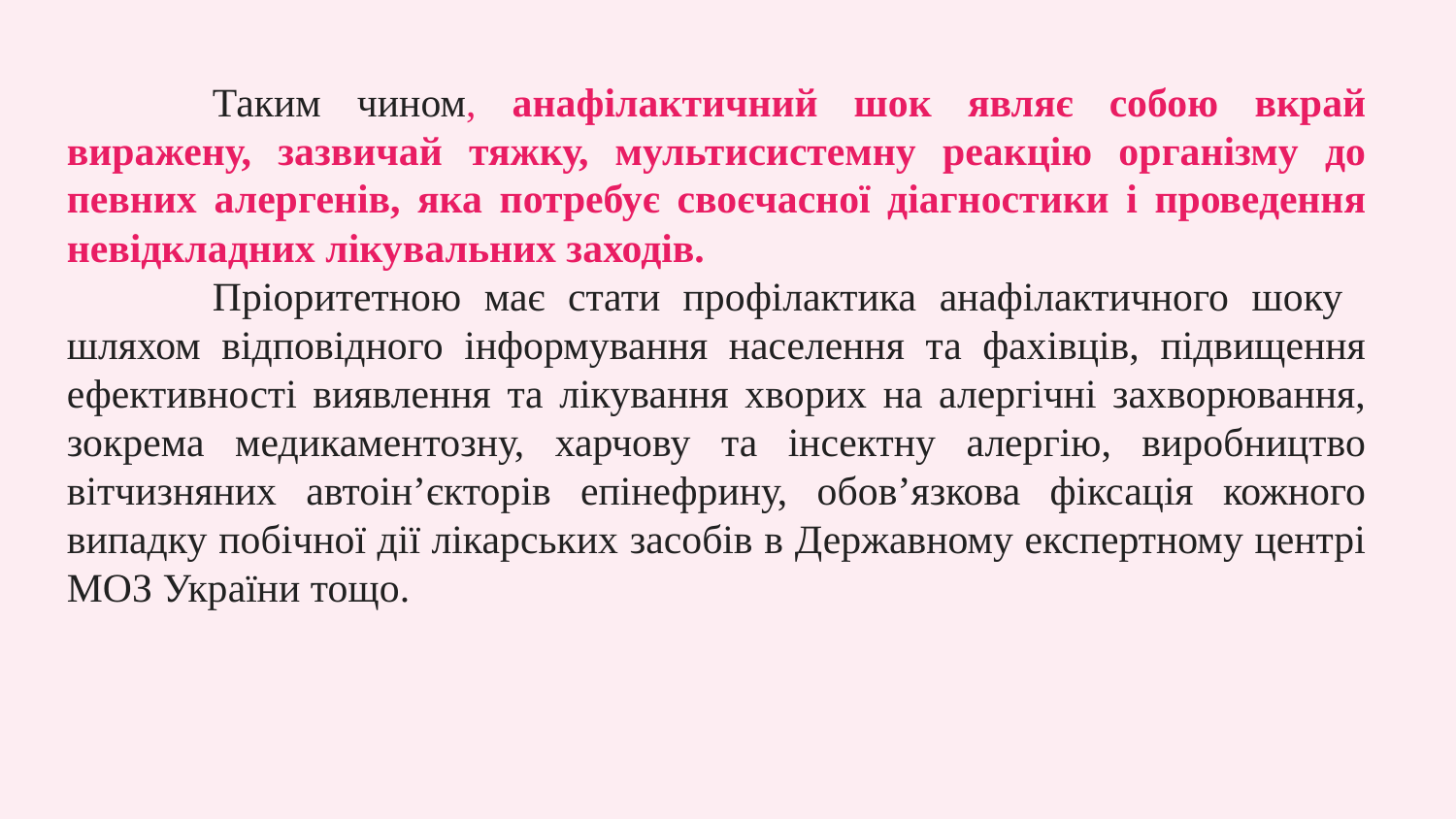

Таким чином, анафілактичний шок являє собою вкрай виражену, зазвичай тяжку, мультисистемну реакцію організму до певних алергенів, яка потребує своєчасної діагностики і проведення невідкладних лікувальних заходів.
	Пріоритетною має стати профілактика анафілактичного шоку  шляхом відповідного інформування населення та фахівців, підвищення ефективності виявлення та лікування хворих на алергічні захворювання, зокрема медикаментозну, харчову та інсектну алергію, виробництво вітчизняних автоін’єкторів епінефрину, обов’язкова фіксація кожного випадку побічної дії лікарських засобів в Державному експертному центрі МОЗ України тощо.